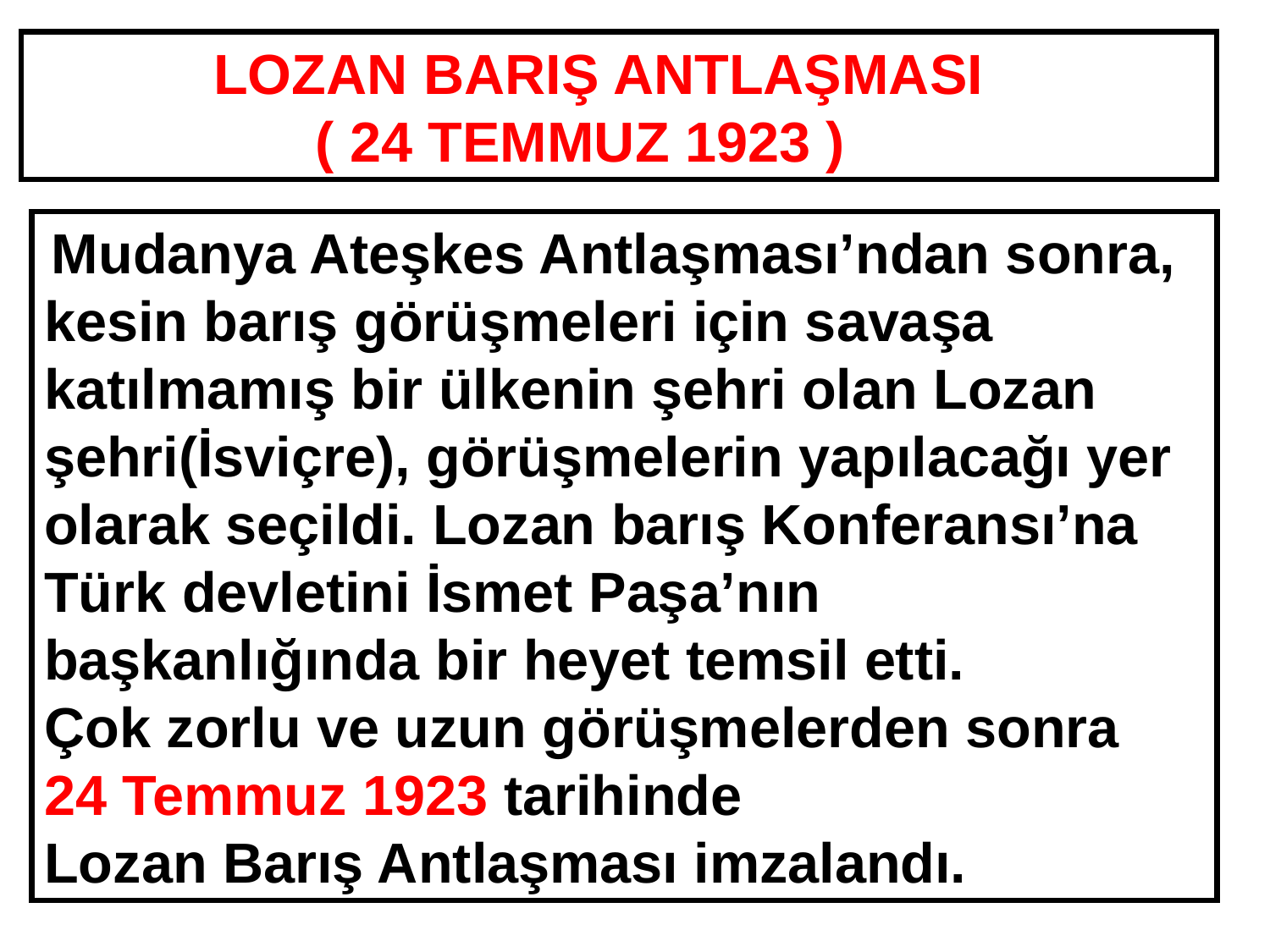

LOZAN BARIŞ ANTLAŞMASI
                  ( 24 TEMMUZ 1923 )
 Mudanya Ateşkes Antlaşması’ndan sonra, kesin barış görüşmeleri için savaşa katılmamış bir ülkenin şehri olan Lozan şehri(İsviçre), görüşmelerin yapılacağı yer olarak seçildi. Lozan barış Konferansı’na Türk devletini İsmet Paşa’nın başkanlığında bir heyet temsil etti.
Çok zorlu ve uzun görüşmelerden sonra
24 Temmuz 1923 tarihinde
Lozan Barış Antlaşması imzalandı.